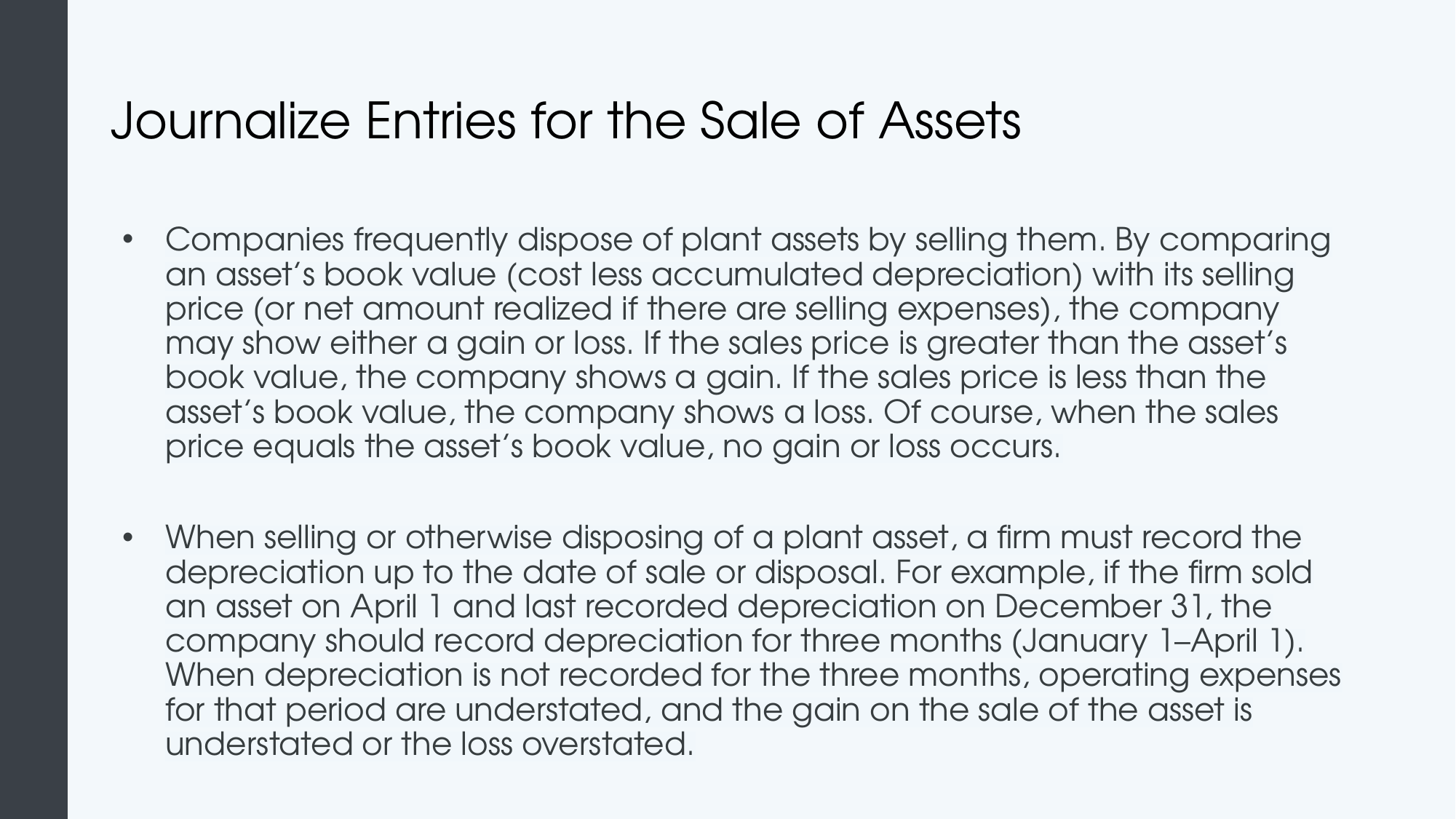

# Journalize Entries for the Sale of Assets
Companies frequently dispose of plant assets by selling them. By comparing an asset’s book value (cost less accumulated depreciation) with its selling price (or net amount realized if there are selling expenses), the company may show either a gain or loss. If the sales price is greater than the asset’s book value, the company shows a gain. If the sales price is less than the asset’s book value, the company shows a loss. Of course, when the sales price equals the asset’s book value, no gain or loss occurs.

When selling or otherwise disposing of a plant asset, a firm must record the depreciation up to the date of sale or disposal. For example, if the firm sold an asset on April 1 and last recorded depreciation on December 31, the company should record depreciation for three months (January 1–April 1). When depreciation is not recorded for the three months, operating expenses for that period are understated, and the gain on the sale of the asset is understated or the loss overstated.